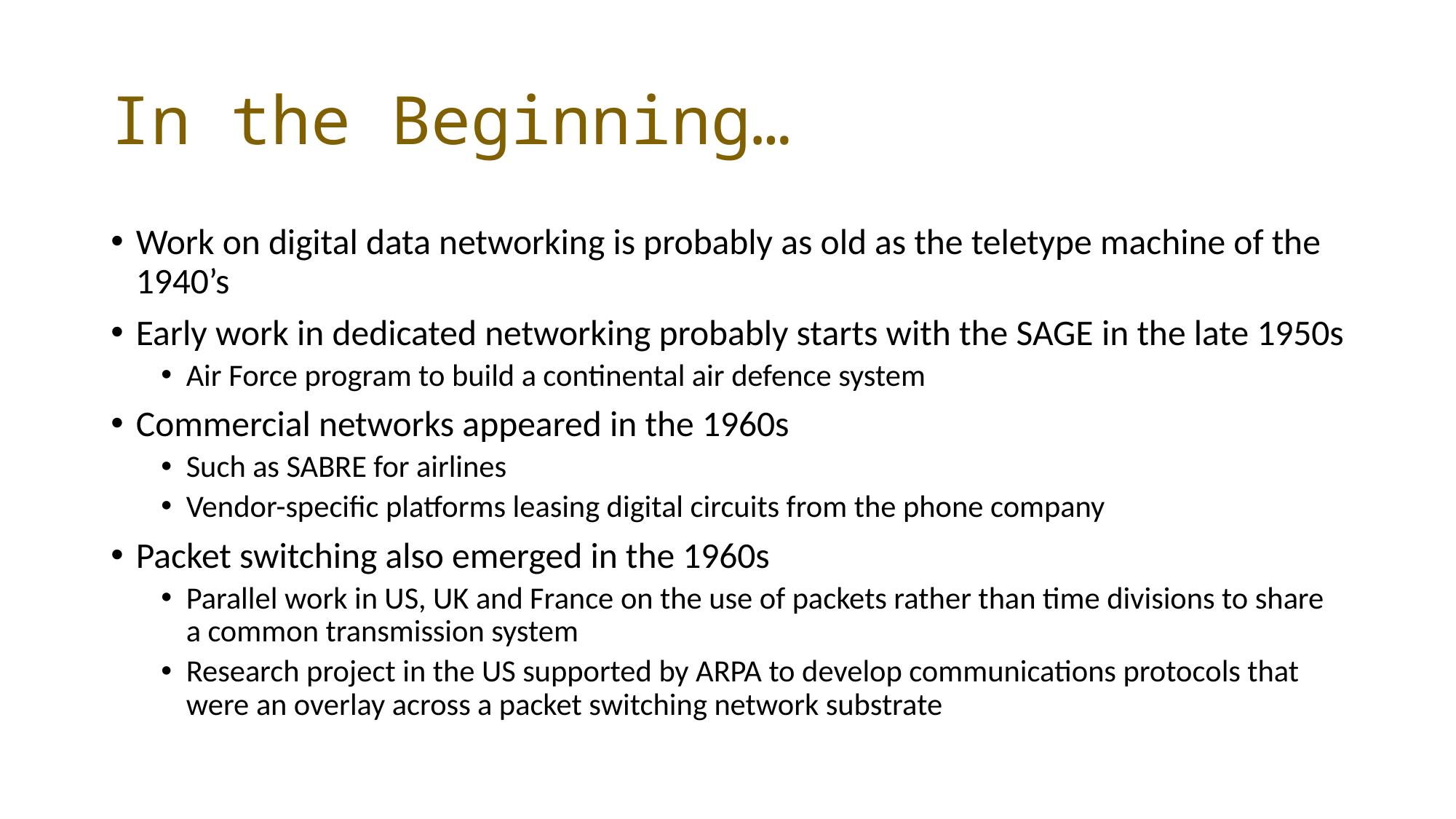

# In the Beginning…
Work on digital data networking is probably as old as the teletype machine of the 1940’s
Early work in dedicated networking probably starts with the SAGE in the late 1950s
Air Force program to build a continental air defence system
Commercial networks appeared in the 1960s
Such as SABRE for airlines
Vendor-specific platforms leasing digital circuits from the phone company
Packet switching also emerged in the 1960s
Parallel work in US, UK and France on the use of packets rather than time divisions to share a common transmission system
Research project in the US supported by ARPA to develop communications protocols that were an overlay across a packet switching network substrate